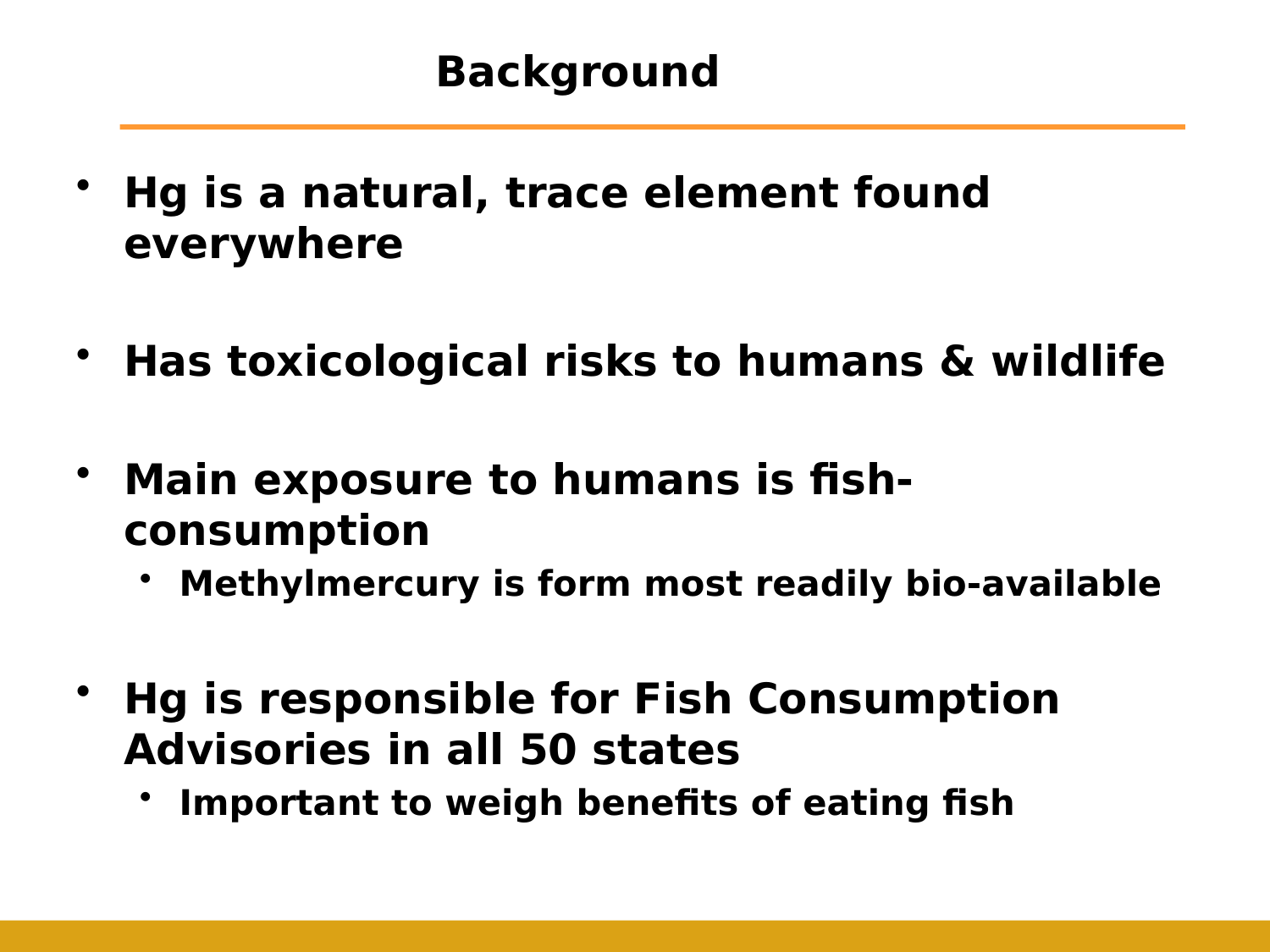

# Background

Hg is a natural, trace element found everywhere

Has toxicological risks to humans & wildlife

Main exposure to humans is fish-consumption
Methylmercury is form most readily bio-available

Hg is responsible for Fish Consumption Advisories in all 50 states
Important to weigh benefits of eating fish